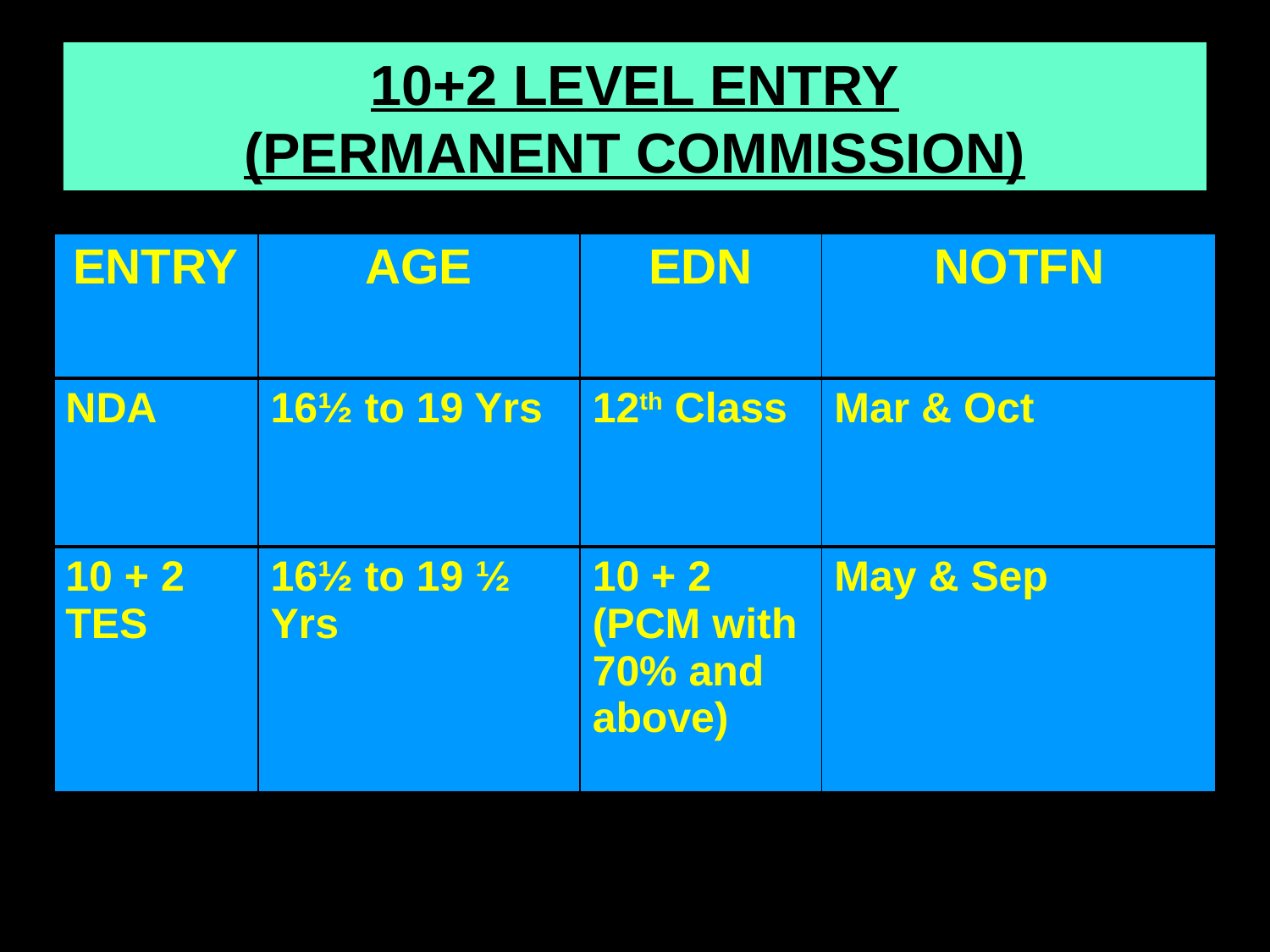

10+2 LEVEL ENTRY
(PERMANENT COMMISSION)
| ENTRY | AGE | EDN | NOTFN |
| --- | --- | --- | --- |
| NDA | 16½ to 19 Yrs | 12th Class | Mar & Oct |
| 10 + 2 TES | 16½ to 19 ½ Yrs | 10 + 2 (PCM with 70% and above) | May & Sep |